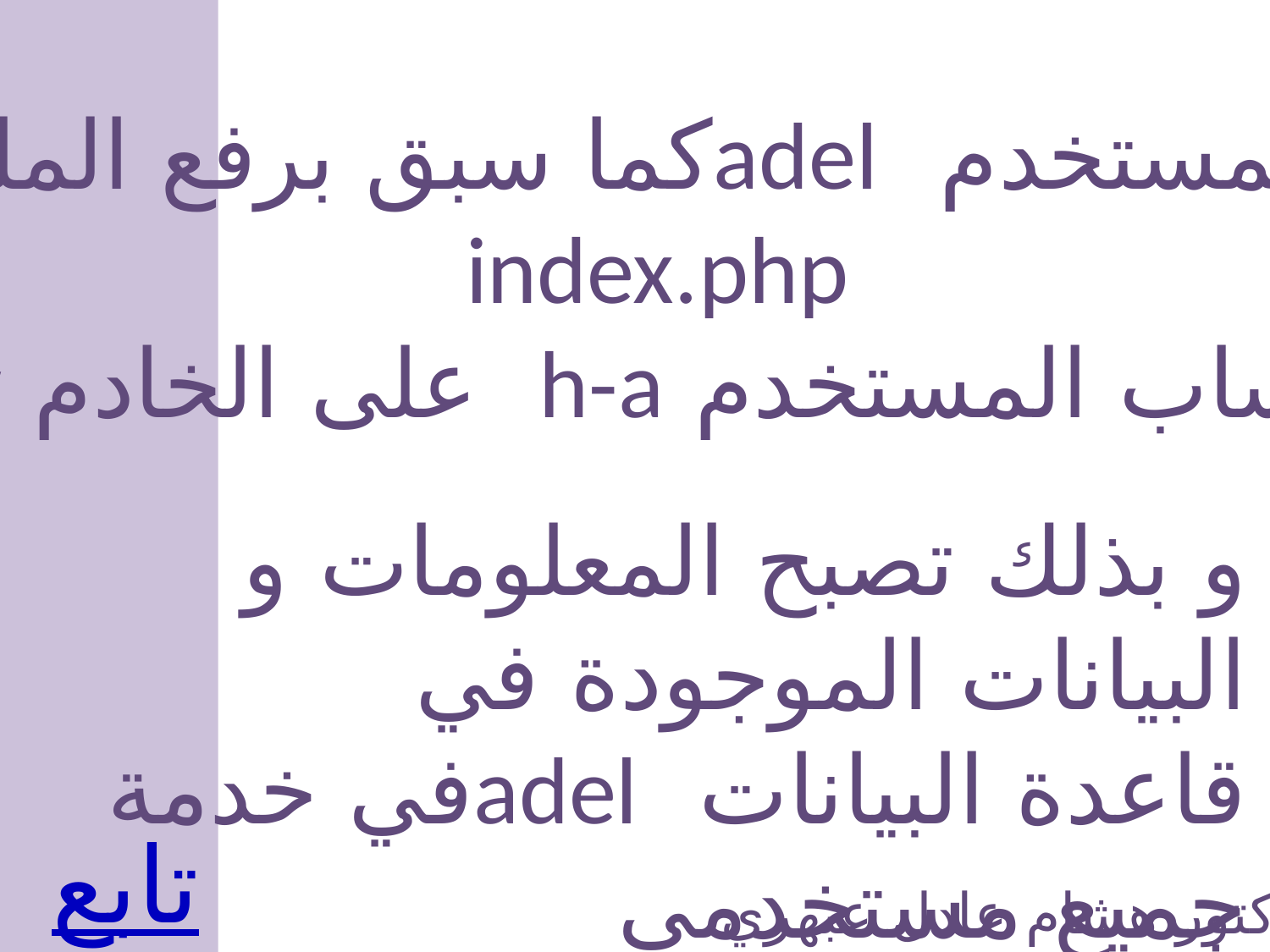

يقوم المستخدم  adelكما سبق برفع الملف
 index.php
الى حساب المستخدم h-a  على الخادم www
و بذلك تصبح المعلومات و البيانات الموجودة في
قاعدة البيانات  adelفي خدمة جميع مستخدمي
 الشبكة.
تابع
الدكتور هشام عادل عبهري